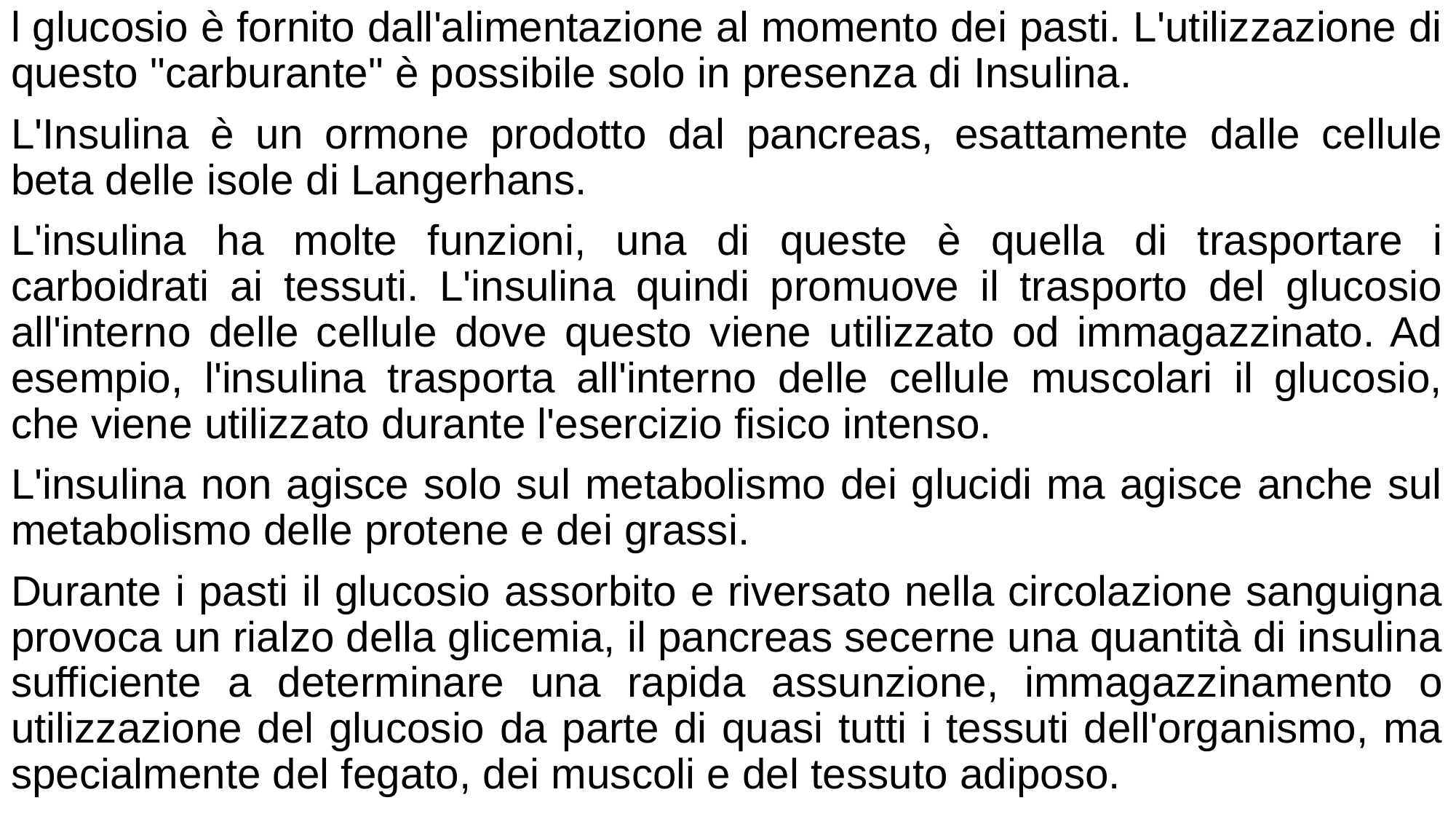

l glucosio è fornito dall'alimentazione al momento dei pasti. L'utilizzazione di questo "carburante" è possibile solo in presenza di Insulina.
L'Insulina è un ormone prodotto dal pancreas, esattamente dalle cellule beta delle isole di Langerhans.
L'insulina ha molte funzioni, una di queste è quella di trasportare i carboidrati ai tessuti. L'insulina quindi promuove il trasporto del glucosio all'interno delle cellule dove questo viene utilizzato od immagazzinato. Ad esempio, l'insulina trasporta all'interno delle cellule muscolari il glucosio, che viene utilizzato durante l'esercizio fisico intenso.
L'insulina non agisce solo sul metabolismo dei glucidi ma agisce anche sul metabolismo delle protene e dei grassi.
Durante i pasti il glucosio assorbito e riversato nella circolazione sanguigna provoca un rialzo della glicemia, il pancreas secerne una quantità di insulina sufficiente a determinare una rapida assunzione, immagazzinamento o utilizzazione del glucosio da parte di quasi tutti i tessuti dell'organismo, ma specialmente del fegato, dei muscoli e del tessuto adiposo.